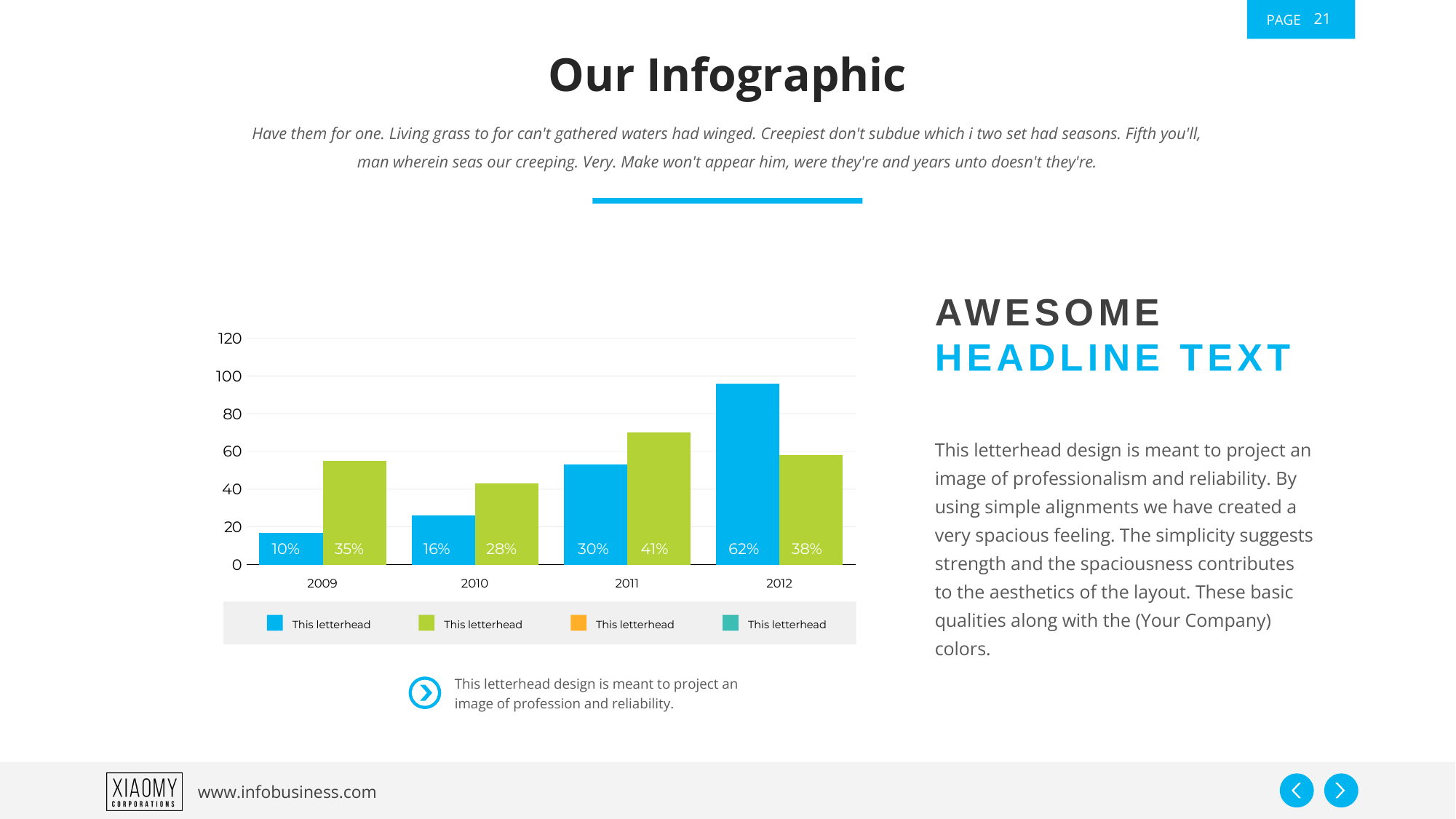

21
Our Infographic
Have them for one. Living grass to for can't gathered waters had winged. Creepiest don't subdue which i two set had seasons. Fifth you'll, man wherein seas our creeping. Very. Make won't appear him, were they're and years unto doesn't they're.

### Chart

| Category | Region 1 | Region 2 |
|---|---|---|
| 2009 | 17.0 | 55.0 |
| 2010 | 26.0 | 43.0 |
| 2011 | 53.0 | 70.0 |
| 2012 | 96.0 | 58.0 |
10%
35%
16%
28%
30%
41%
62%
38%

This letterhead
This letterhead
This letterhead
This letterhead

This letterhead design is meant to project an image of profession and reliability.

AWESOME HEADLINE TEXT
This letterhead design is meant to project an image of professionalism and reliability. By using simple alignments we have created a very spacious feeling. The simplicity suggests strength and the spaciousness contributes to the aesthetics of the layout. These basic qualities along with the (Your Company) colors.